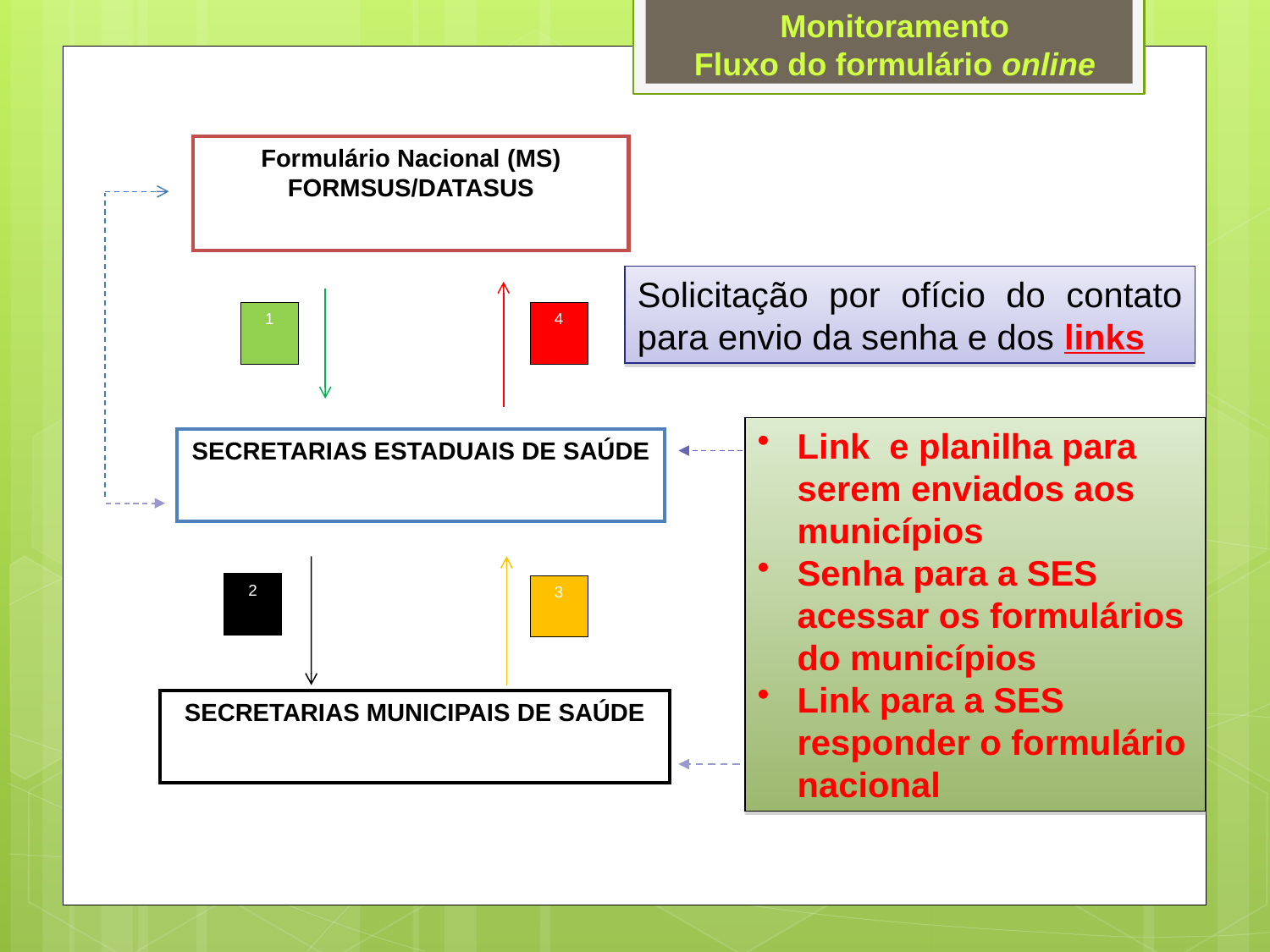

Monitoramento
Fluxo do formulário online
Formulário Nacional (MS)
FORMSUS/DATASUS
1
4
SECRETARIAS ESTADUAIS DE SAÚDE
2
3
SECRETARIAS MUNICIPAIS DE SAÚDE
Solicitação por ofício do contato para envio da senha e dos links
Link  e planilha para serem enviados aos municípios
Senha para a SES acessar os formulários do municípios
Link para a SES responder o formulário nacional